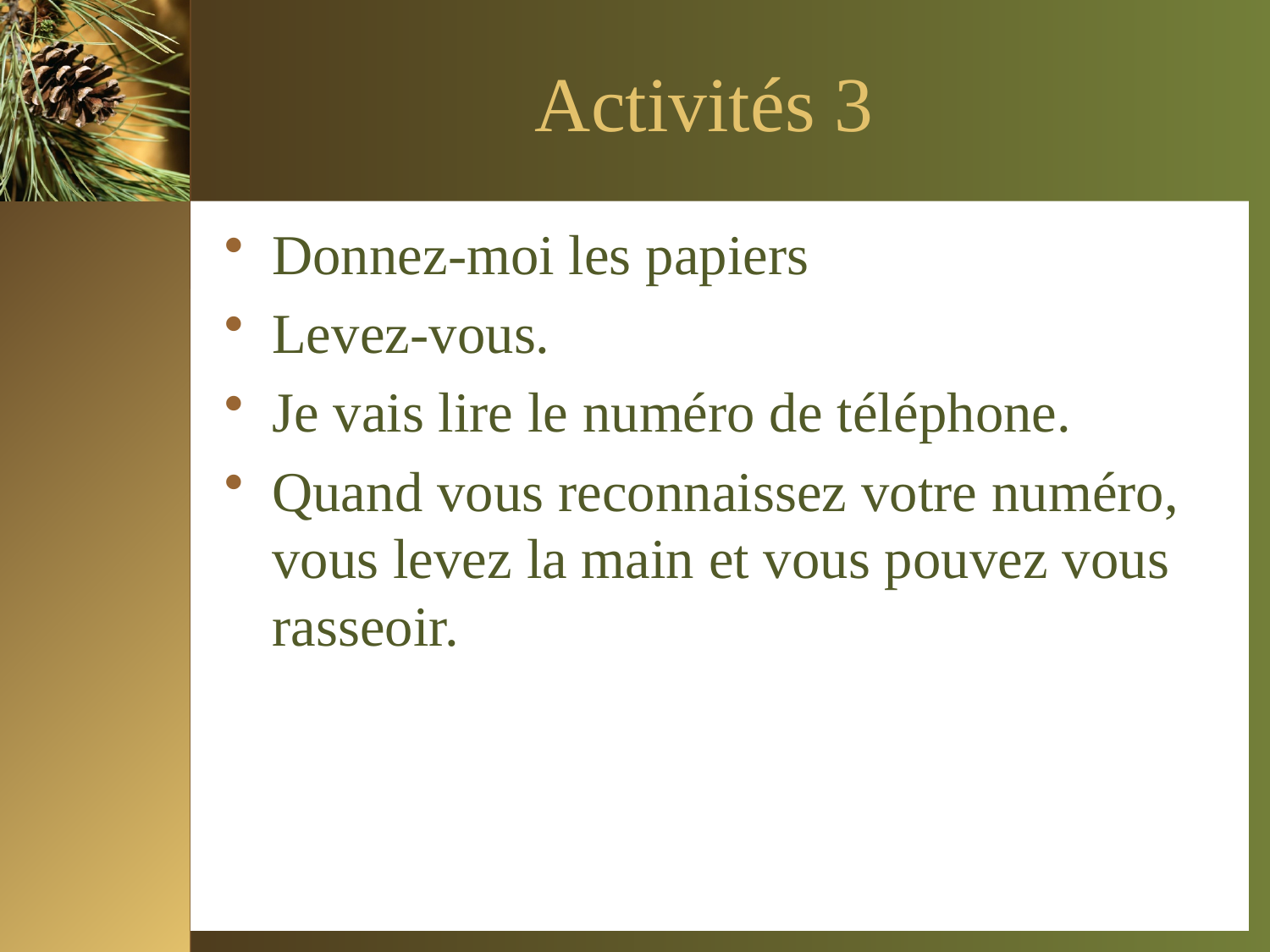

# Activités 3
Donnez-moi les papiers
Levez-vous.
Je vais lire le numéro de téléphone.
Quand vous reconnaissez votre numéro, vous levez la main et vous pouvez vous rasseoir.